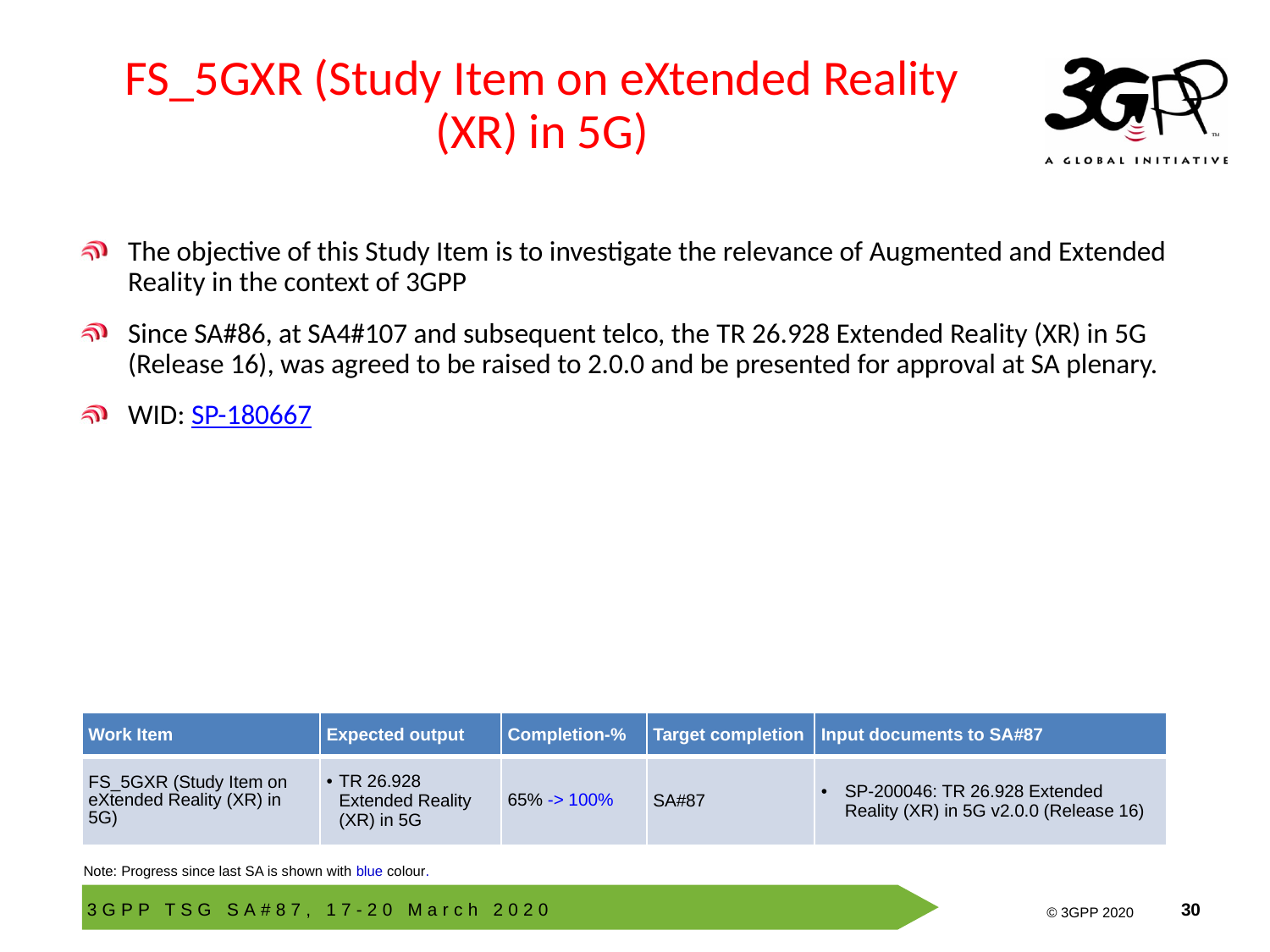

# FS_5GXR (Study Item on eXtended Reality (XR) in 5G)
The objective of this Study Item is to investigate the relevance of Augmented and Extended Reality in the context of 3GPP
Since SA#86, at SA4#107 and subsequent telco, the TR 26.928 Extended Reality (XR) in 5G (Release 16), was agreed to be raised to 2.0.0 and be presented for approval at SA plenary.
WID: SP-180667

| Work Item | Expected output | Completion-% | Target completion | Input documents to SA#87 |
| --- | --- | --- | --- | --- |
| FS\_5GXR (Study Item on eXtended Reality (XR) in 5G) | TR 26.928 Extended Reality (XR) in 5G | 65% -> 100% | SA#87 | SP-200046: TR 26.928 Extended Reality (XR) in 5G v2.0.0 (Release 16) |
Note: Progress since last SA is shown with blue colour.